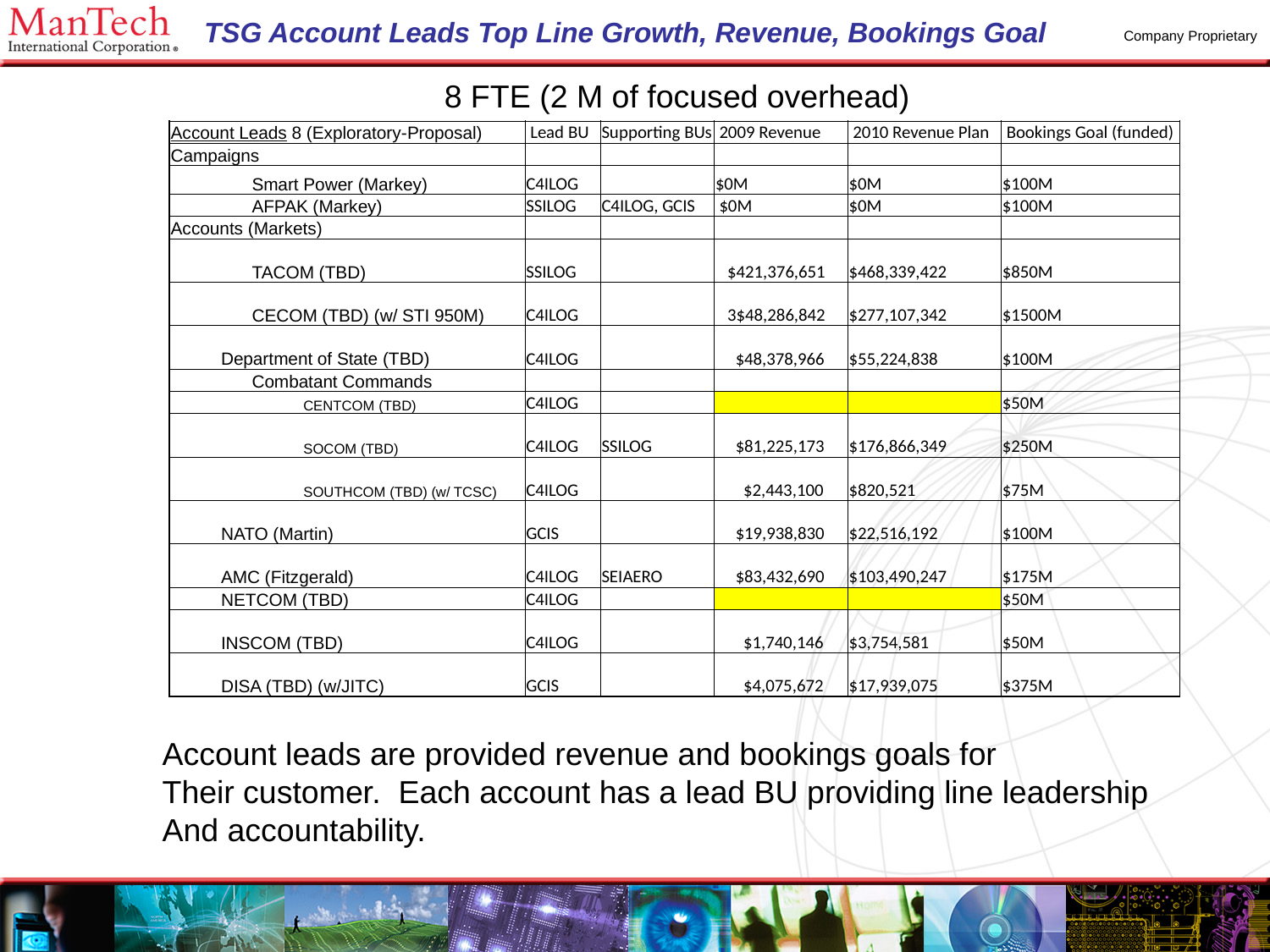

# TSG Account Leads Top Line Growth, Revenue, Bookings Goal
8 FTE (2 M of focused overhead)
| Account Leads 8 (Exploratory-Proposal) | Lead BU | Supporting BUs | 2009 Revenue | 2010 Revenue Plan | Bookings Goal (funded) |
| --- | --- | --- | --- | --- | --- |
| Campaigns |  |  |  |  |  |
| Smart Power (Markey) | C4ILOG |  | $0M | $0M | $100M |
| AFPAK (Markey) | SSILOG | C4ILOG, GCIS | $0M | $0M | $100M |
| Accounts (Markets) |  |  |  |  |  |
| TACOM (TBD) | SSILOG |  | $421,376,651 | $468,339,422 | $850M |
| CECOM (TBD) (w/ STI 950M) | C4ILOG |  | 3$48,286,842 | $277,107,342 | $1500M |
| Department of State (TBD) | C4ILOG |  | $48,378,966 | $55,224,838 | $100M |
| Combatant Commands |  |  |  |  |  |
| CENTCOM (TBD) | C4ILOG |  |  |  | $50M |
| SOCOM (TBD) | C4ILOG | SSILOG | $81,225,173 | $176,866,349 | $250M |
| SOUTHCOM (TBD) (w/ TCSC) | C4ILOG |  | $2,443,100 | $820,521 | $75M |
| NATO (Martin) | GCIS |  | $19,938,830 | $22,516,192 | $100M |
| AMC (Fitzgerald) | C4ILOG | SEIAERO | $83,432,690 | $103,490,247 | $175M |
| NETCOM (TBD) | C4ILOG |  |  |  | $50M |
| INSCOM (TBD) | C4ILOG |  | $1,740,146 | $3,754,581 | $50M |
| DISA (TBD) (w/JITC) | GCIS |  | $4,075,672 | $17,939,075 | $375M |
Account leads are provided revenue and bookings goals for
Their customer.  Each account has a lead BU providing line leadership
And accountability.